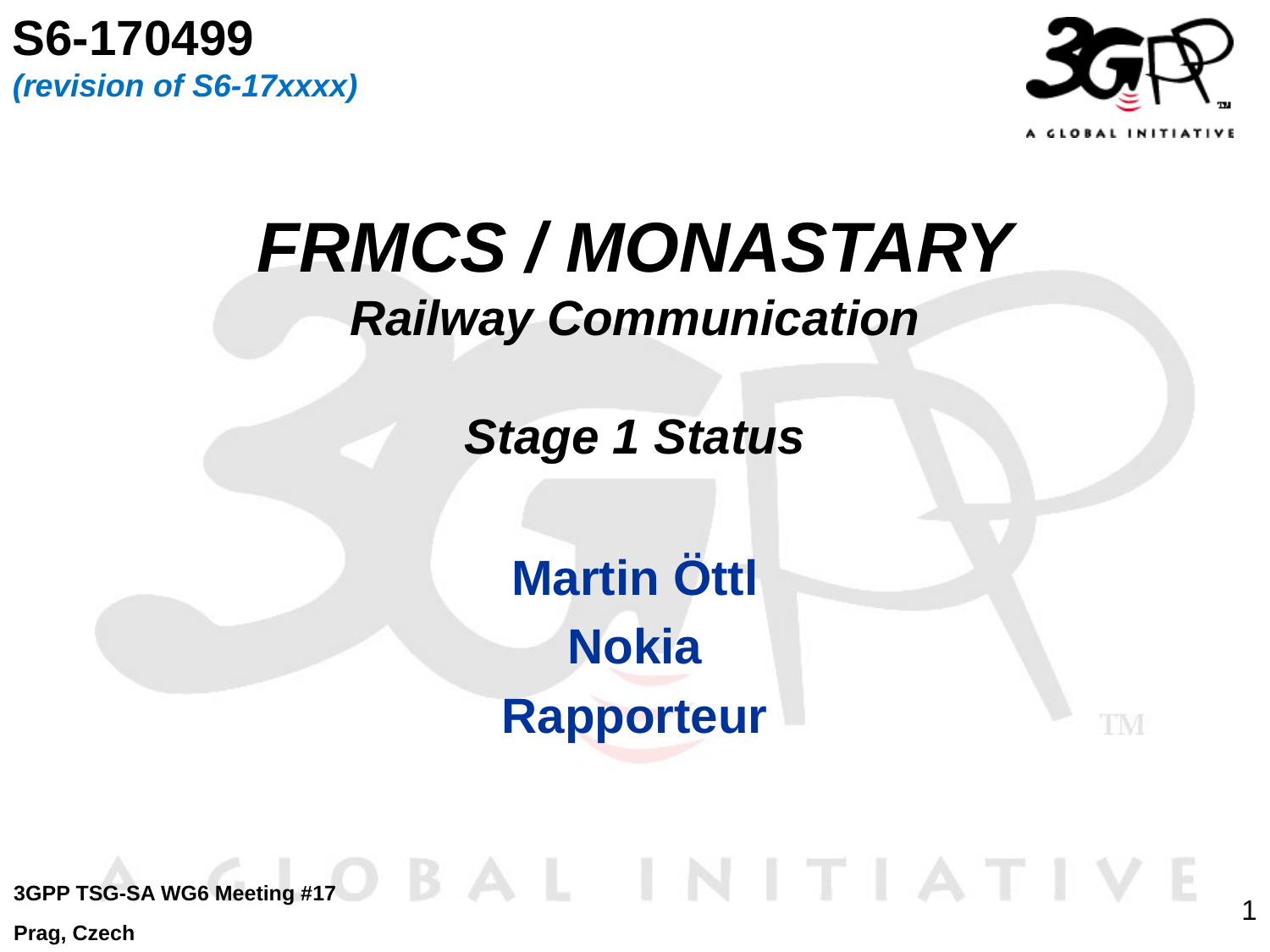

S6-170499
(revision of S6-17xxxx)
# FRMCS / MONASTARY Railway Communication Stage 1 Status
Martin Öttl
Nokia
Rapporteur
3GPP TSG-SA WG6 Meeting #17
Prag, Czech
1